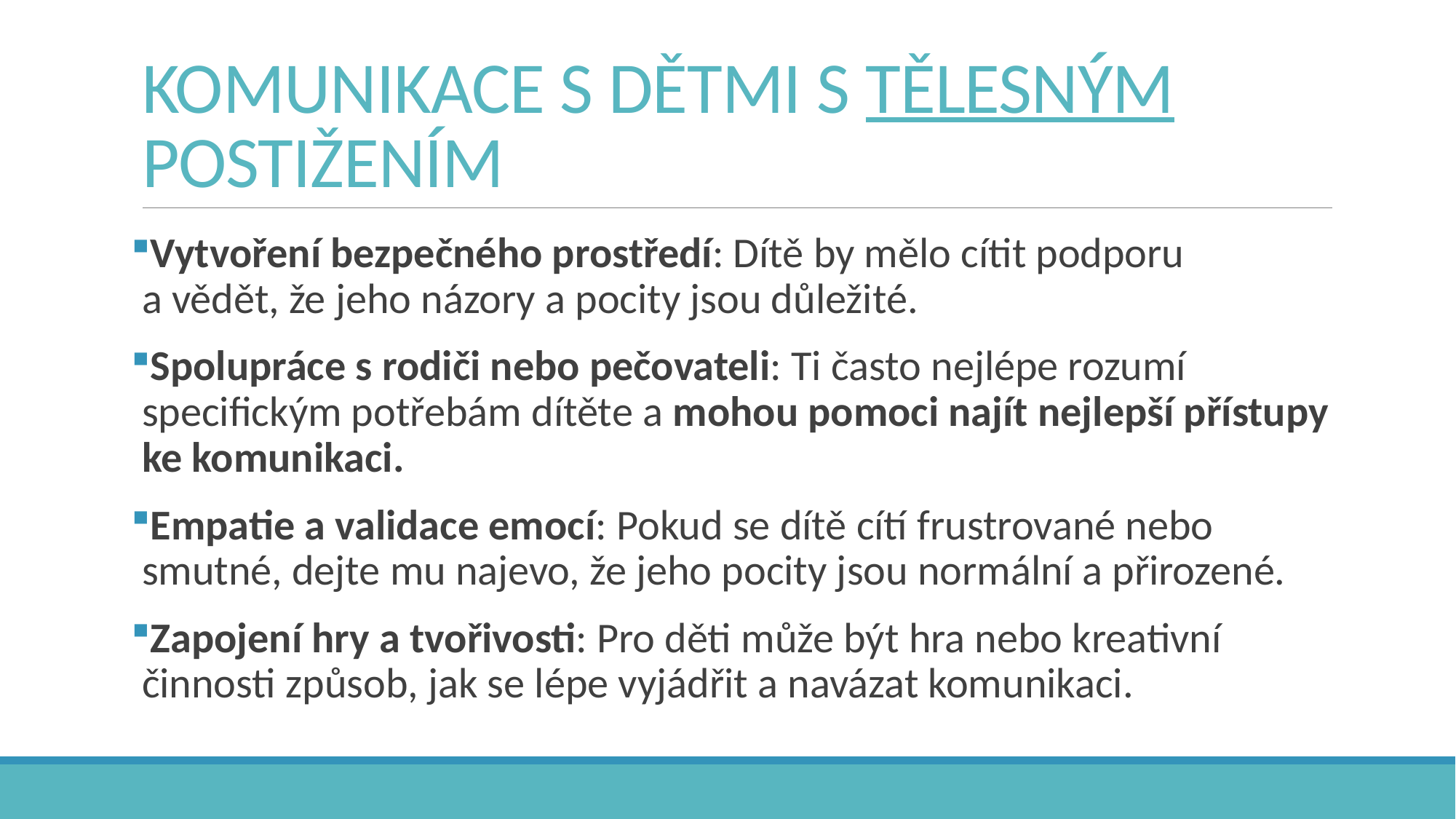

# KOMUNIKACE S DĚTMI S TĚLESNÝM POSTIŽENÍM
Vytvoření bezpečného prostředí: Dítě by mělo cítit podporu
a vědět, že jeho názory a pocity jsou důležité.
Spolupráce s rodiči nebo pečovateli: Ti často nejlépe rozumí specifickým potřebám dítěte a mohou pomoci najít nejlepší přístupy ke komunikaci.
Empatie a validace emocí: Pokud se dítě cítí frustrované nebo smutné, dejte mu najevo, že jeho pocity jsou normální a přirozené.
Zapojení hry a tvořivosti: Pro děti může být hra nebo kreativní činnosti způsob, jak se lépe vyjádřit a navázat komunikaci.